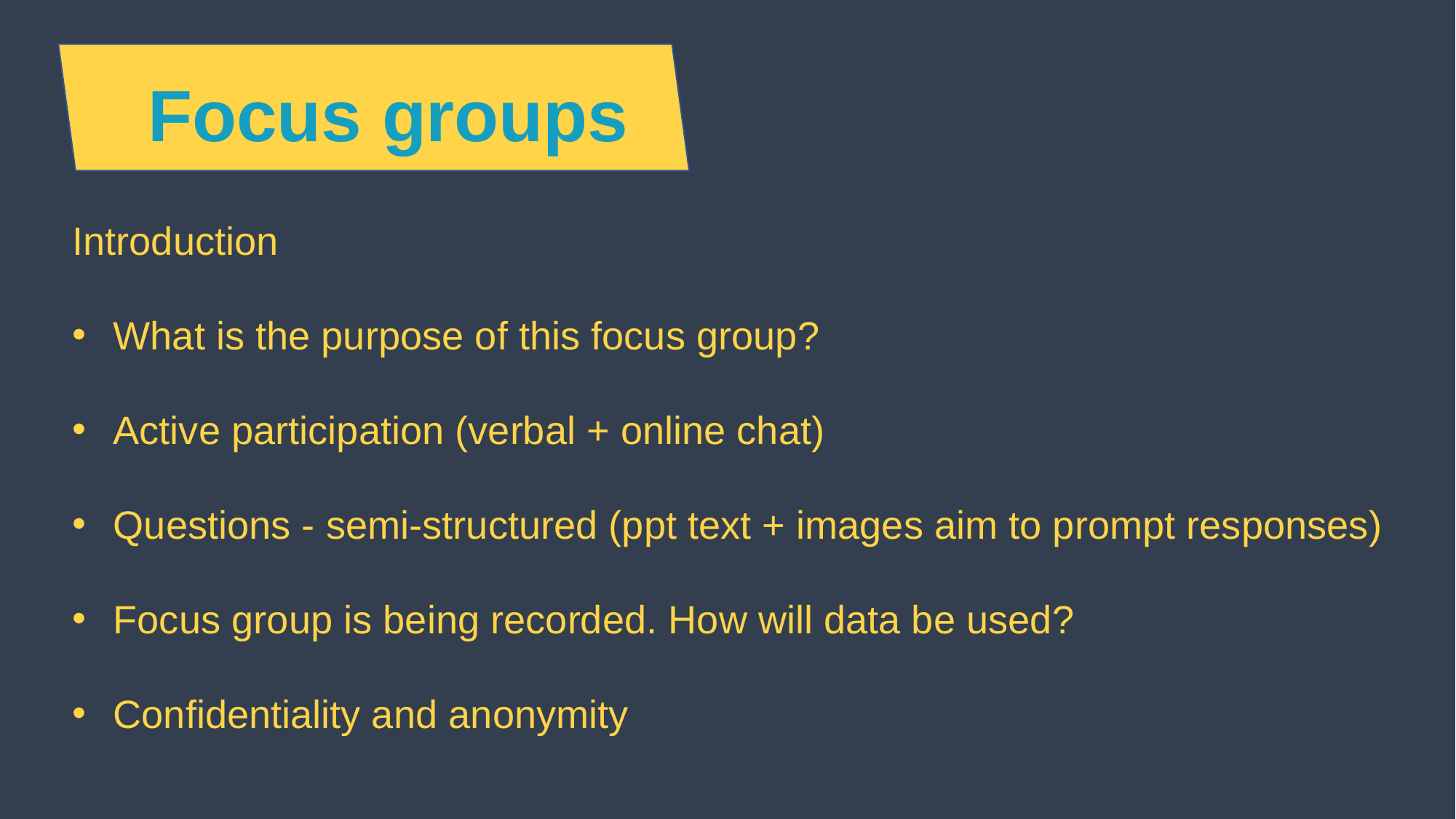

Focus groups
Introduction

What is the purpose of this focus group?

Active participation (verbal + online chat)

Questions - semi-structured (ppt text + images aim to prompt responses)

Focus group is being recorded. How will data be used?

Confidentiality and anonymity